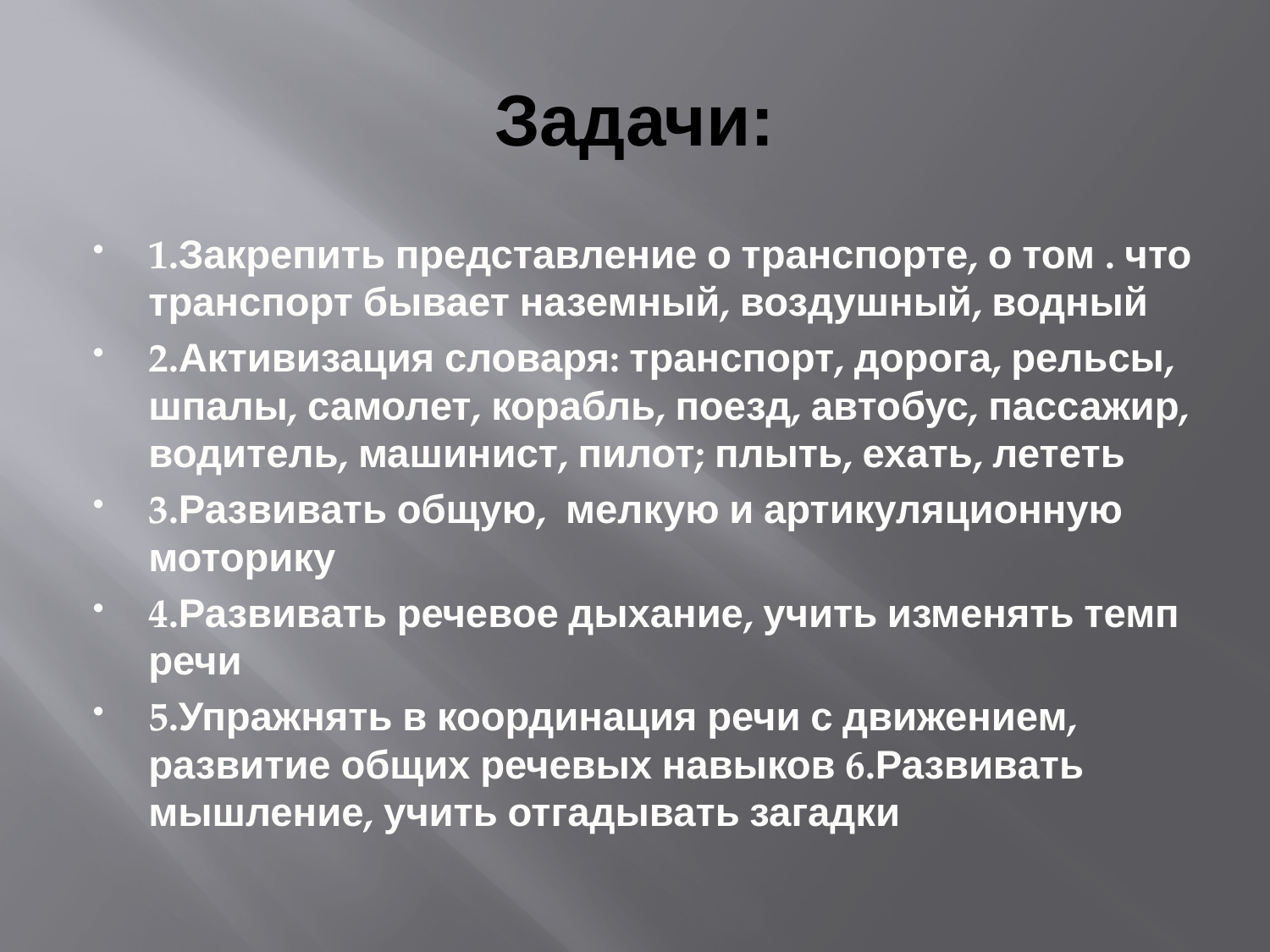

# Задачи:
1.Закрепить представление о транспорте, о том . что транспорт бывает наземный, воздушный, водный
2.Активизация словаря: транспорт, дорога, рельсы, шпалы, самолет, корабль, поезд, автобус, пассажир, водитель, машинист, пилот; плыть, ехать, лететь
3.Развивать общую,  мелкую и артикуляционную моторику
4.Развивать речевое дыхание, учить изменять темп речи
5.Упражнять в координация речи с движением, развитие общих речевых навыков 6.Развивать мышление, учить отгадывать загадки